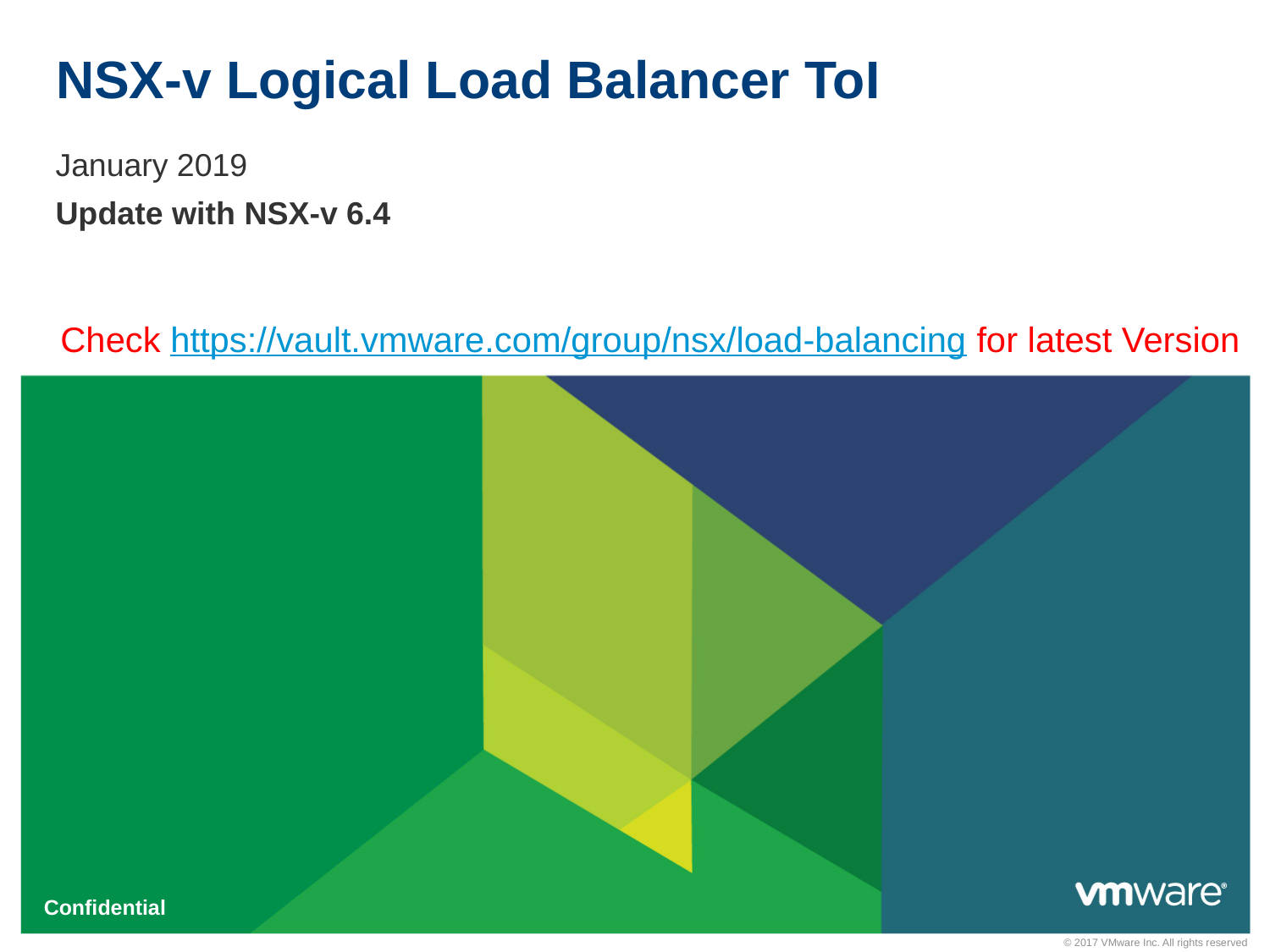

# NSX-v Logical Load Balancer ToI
January 2019
Update with NSX-v 6.4
Check https://vault.vmware.com/group/nsx/load-balancing for latest Version